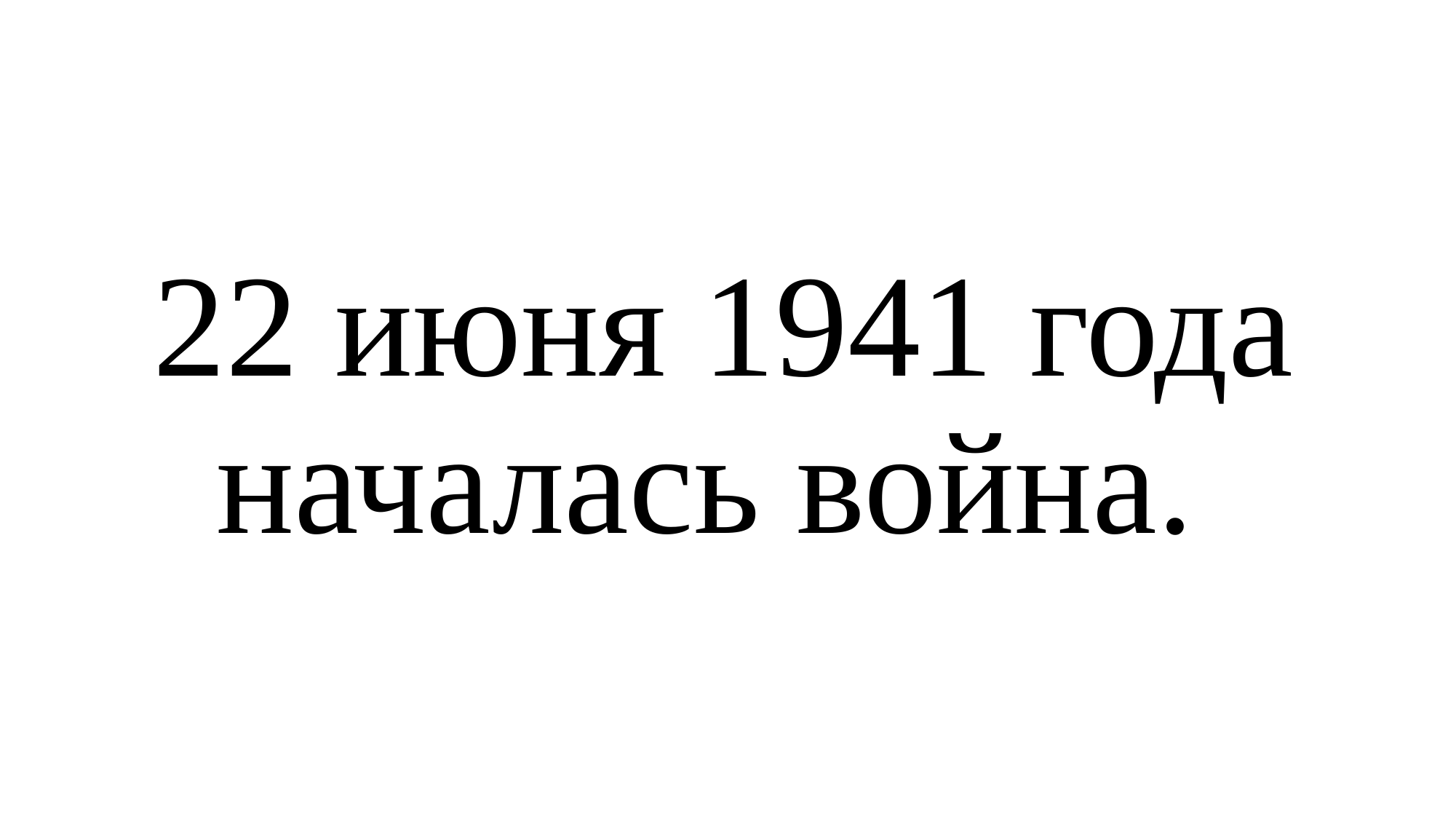

# 22 июня 1941 года началась война.